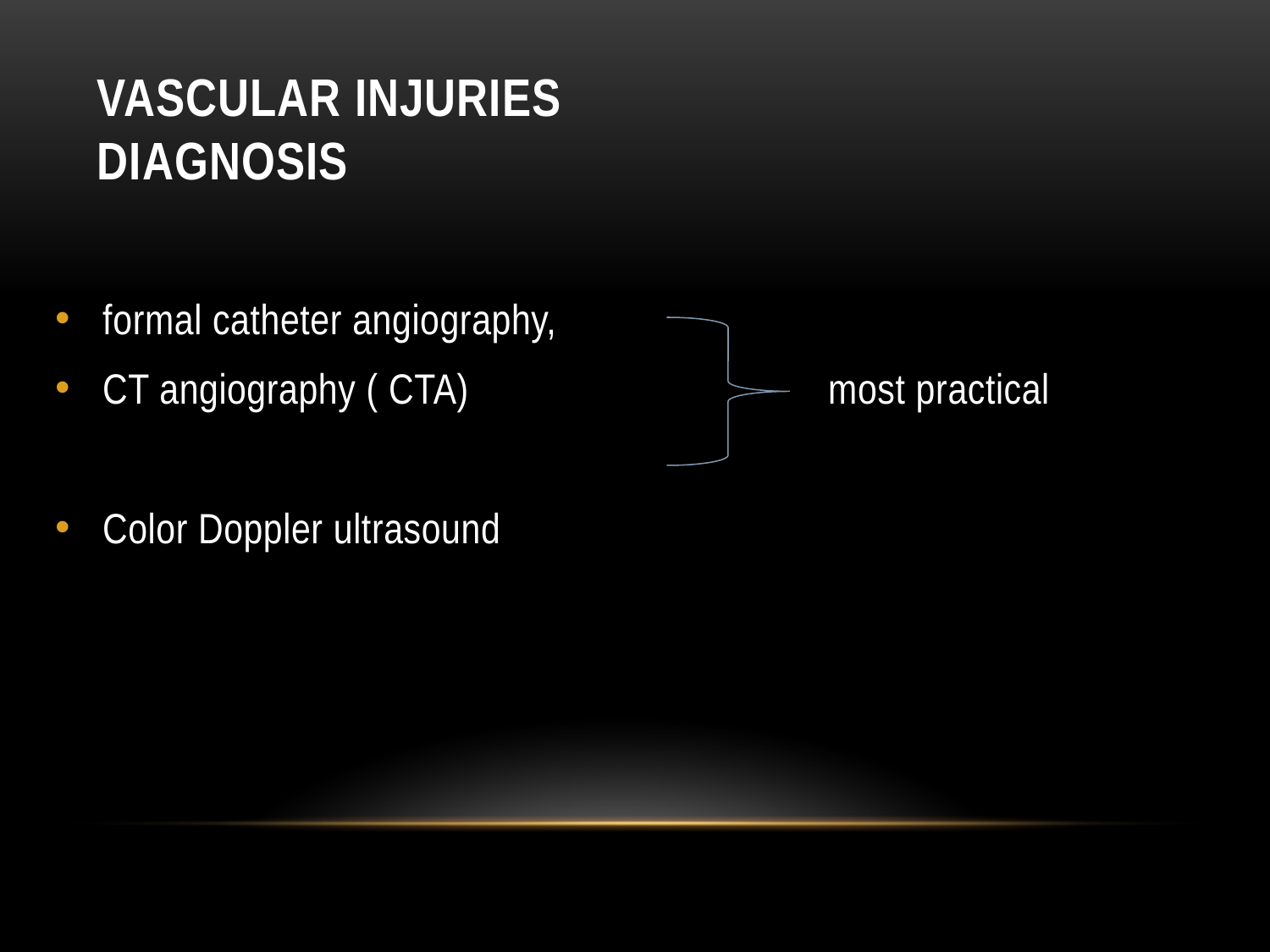

# Vascular injuries Diagnosis
formal catheter angiography,
CT angiography ( CTA)                                   most practical

Color Doppler ultrasound